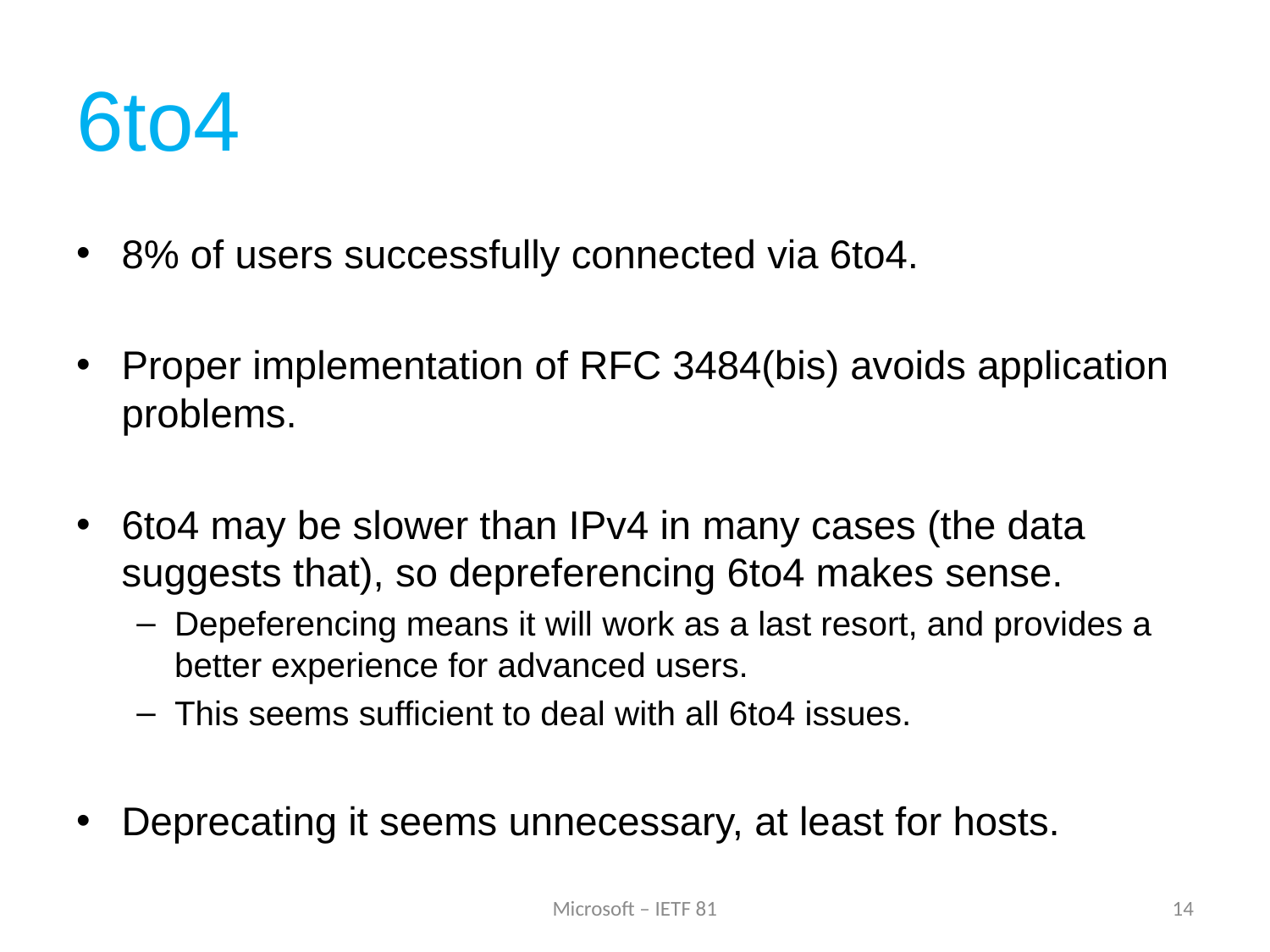

# 6to4
8% of users successfully connected via 6to4.

Proper implementation of RFC 3484(bis) avoids application problems.

6to4 may be slower than IPv4 in many cases (the data suggests that), so depreferencing 6to4 makes sense.
Depeferencing means it will work as a last resort, and provides a better experience for advanced users.
This seems sufficient to deal with all 6to4 issues.

Deprecating it seems unnecessary, at least for hosts.
Microsoft – IETF 81
14